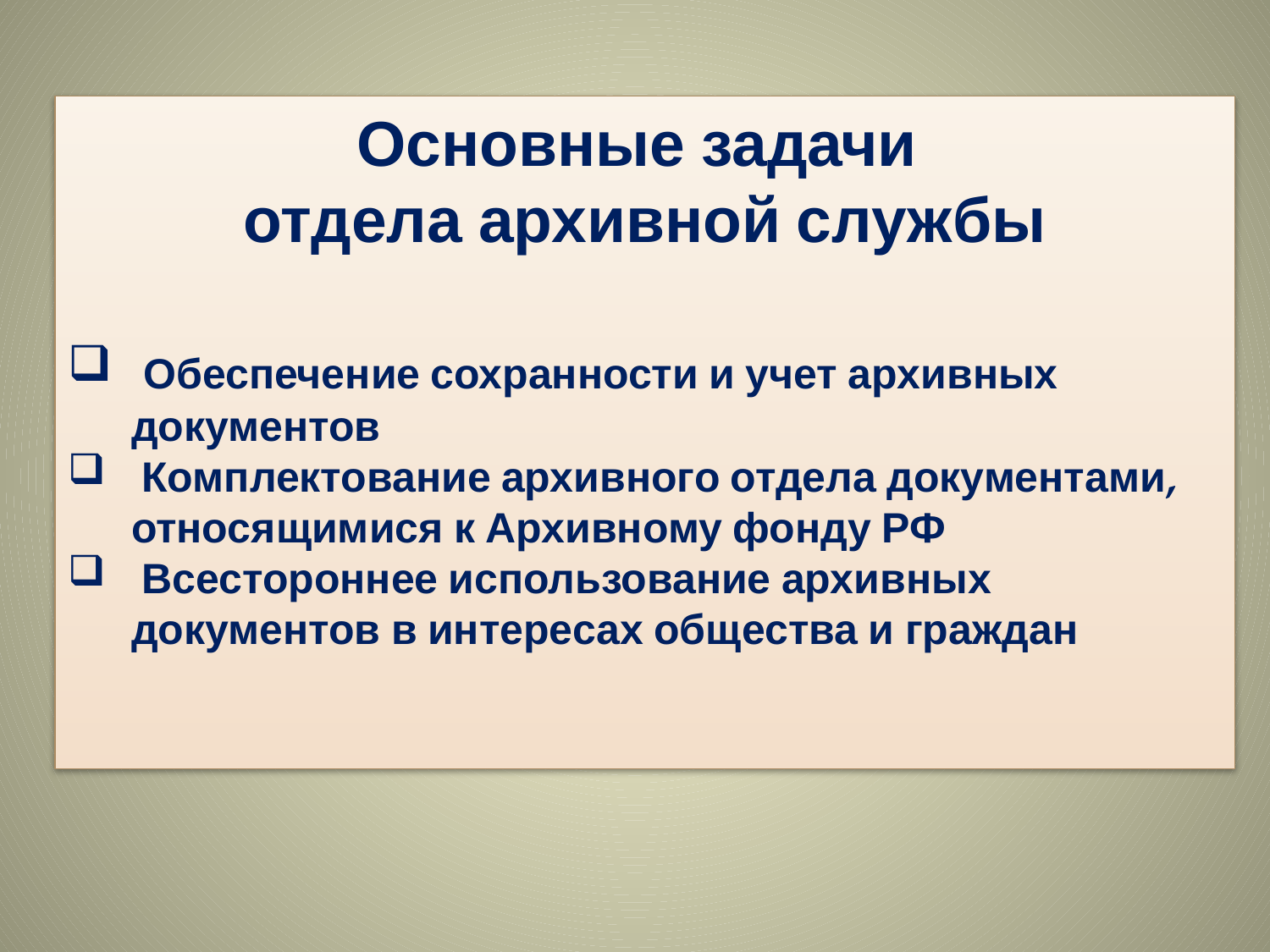

Основные задачи
отдела архивной службы

 Обеспечение сохранности и учет архивных  документов
 Комплектование архивного отдела документами,
      относящимися к Архивному фонду РФ
 Всестороннее использование архивных  документов в интересах общества и граждан